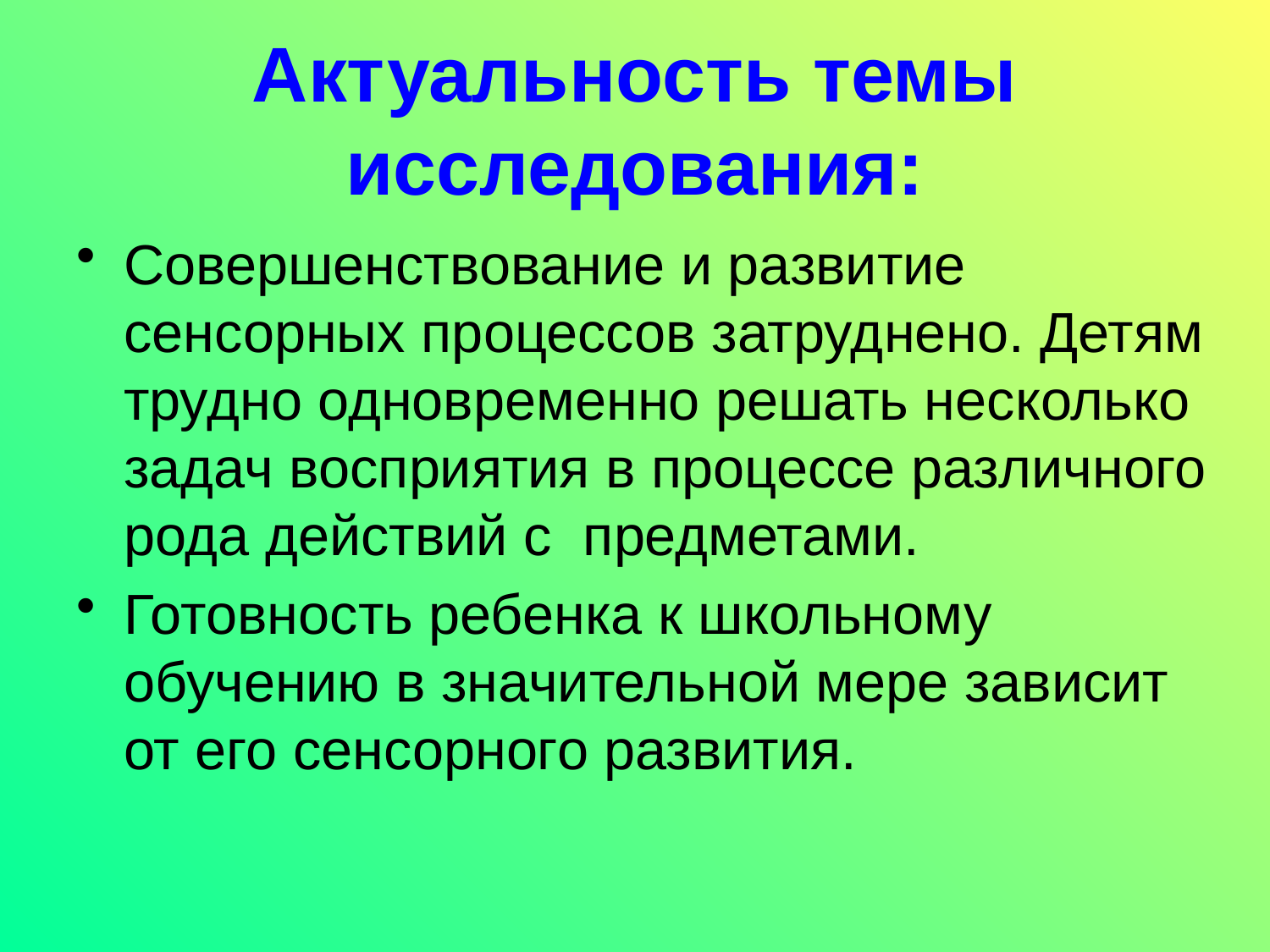

# Актуальность темы исследования:
Совершенствование и развитие сенсорных процессов затруднено. Детям трудно одновременно решать несколько задач восприятия в процессе различного рода действий с  предметами.
Готовность ребенка к школьному обучению в значительной мере зависит от его сенсорного развития.